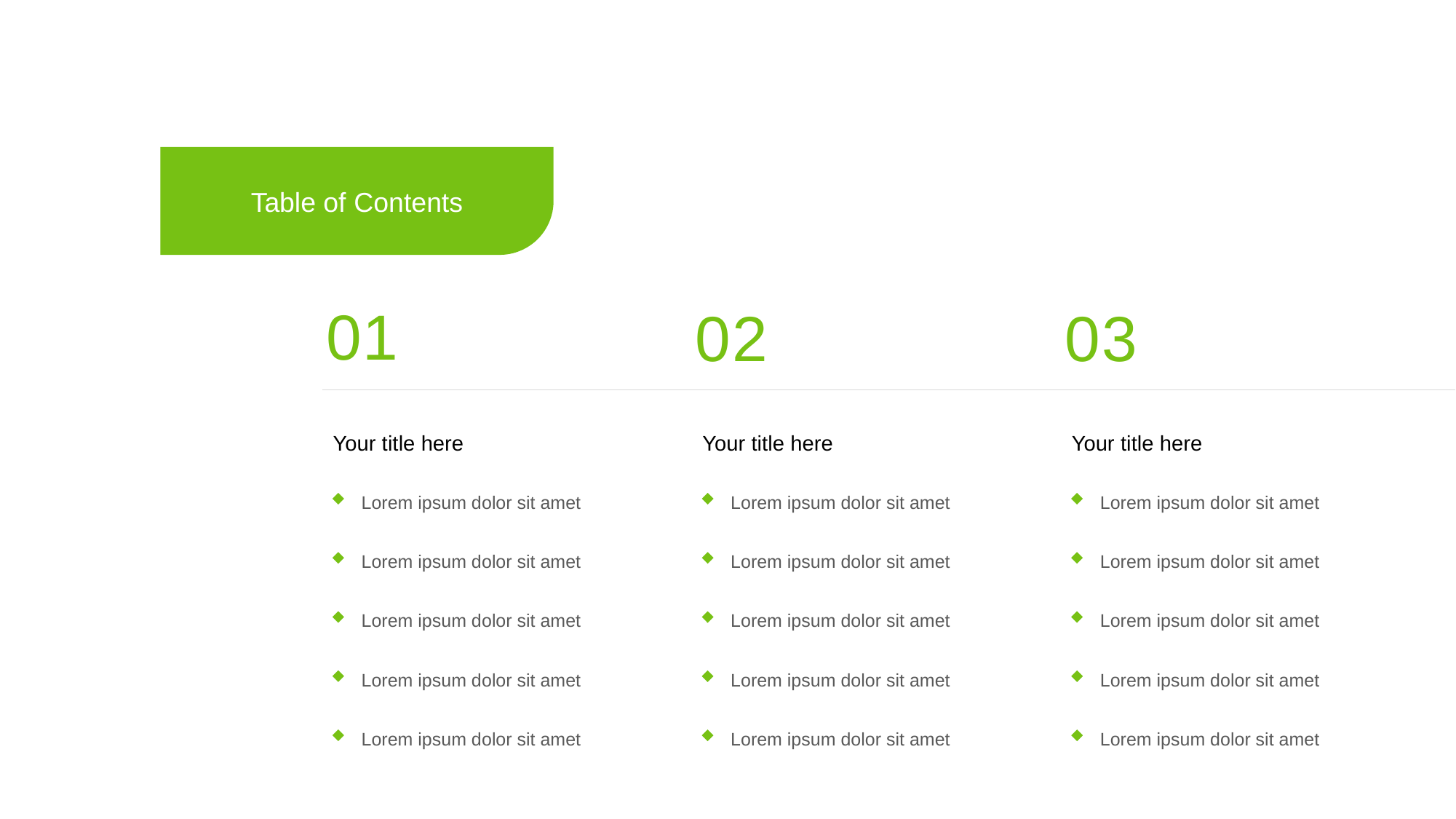

Table of Contents
01
02
03
Your title here
Your title here
Your title here
Lorem ipsum dolor sit amet
Lorem ipsum dolor sit amet
Lorem ipsum dolor sit amet

Lorem ipsum dolor sit amet
Lorem ipsum dolor sit amet
Lorem ipsum dolor sit amet

Lorem ipsum dolor sit amet
Lorem ipsum dolor sit amet
Lorem ipsum dolor sit amet

Lorem ipsum dolor sit amet
Lorem ipsum dolor sit amet
Lorem ipsum dolor sit amet

Lorem ipsum dolor sit amet
Lorem ipsum dolor sit amet
Lorem ipsum dolor sit amet